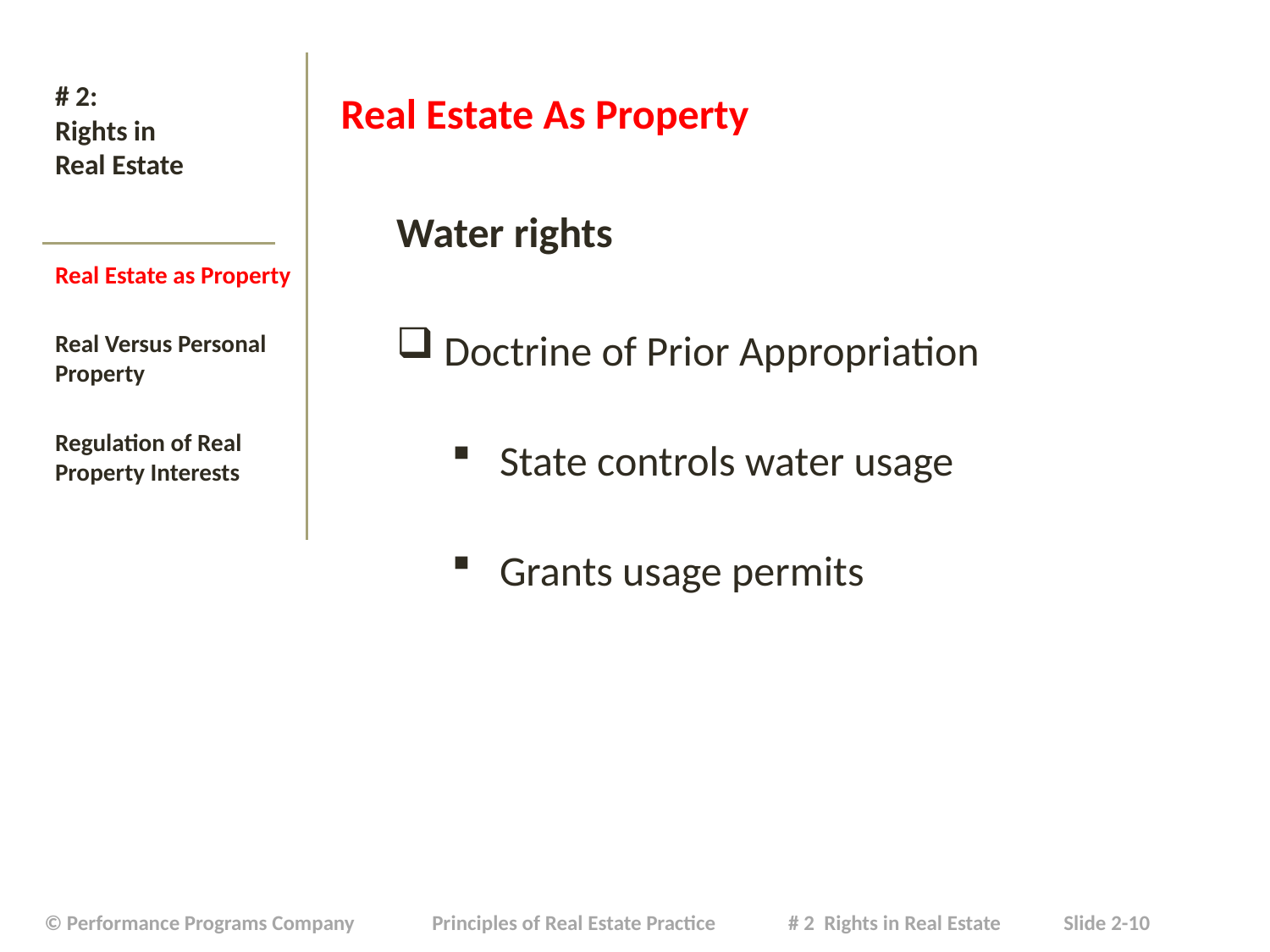

# # 2: Rights in Real Estate

Real Estate As Property

Water rights

Doctrine of Prior Appropriation
State controls water usage
Grants usage permits

Real Estate as Property

Real Versus Personal Property

Regulation of Real Property Interests

| © Performance Programs Company Principles of Real Estate Practice # 2 Rights in Real Estate Slide 2-10 |
| --- |